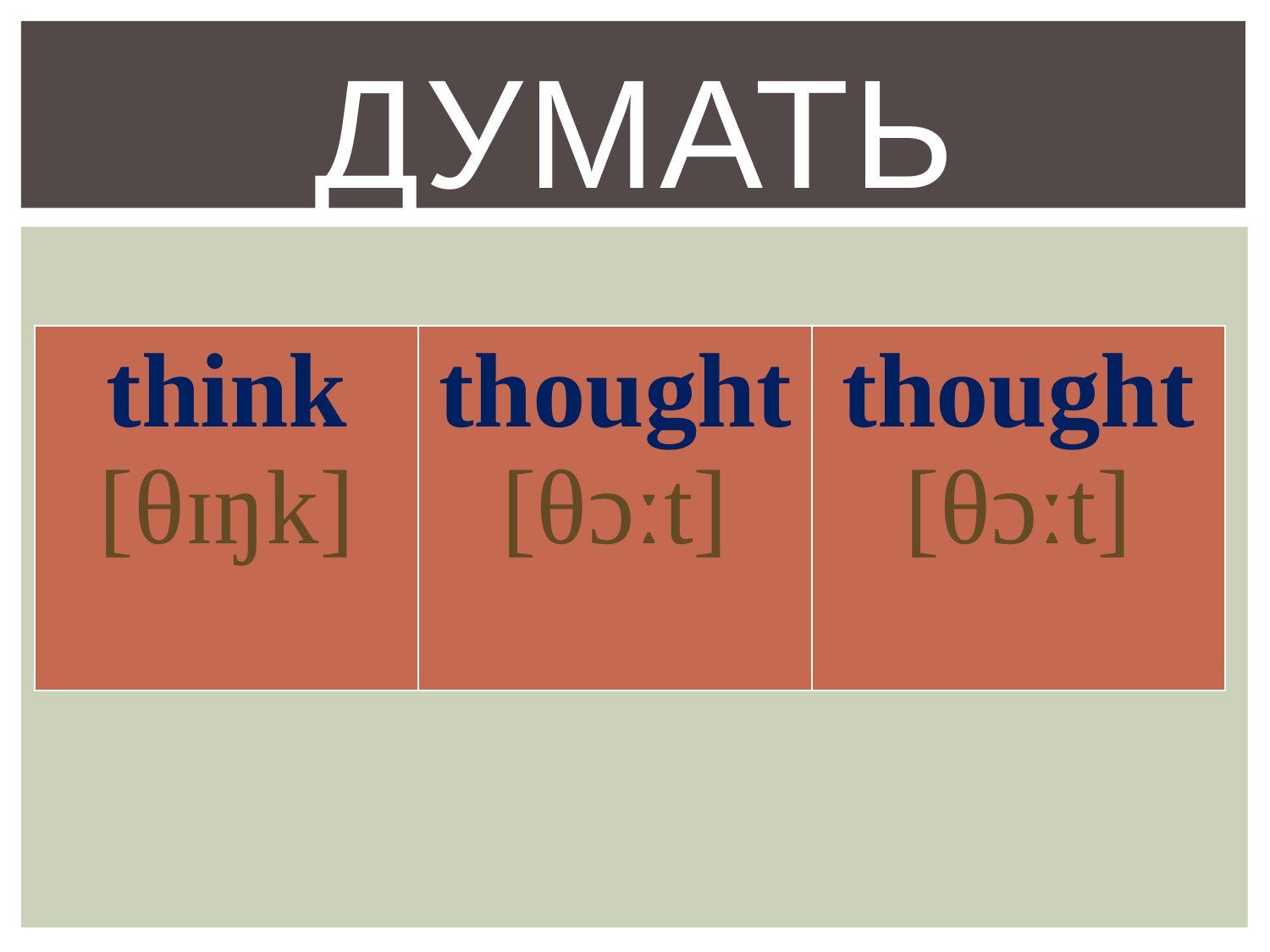

# думать
| think [θɪŋk] | thought [θɔːt] | thought [θɔːt] |
| --- | --- | --- |